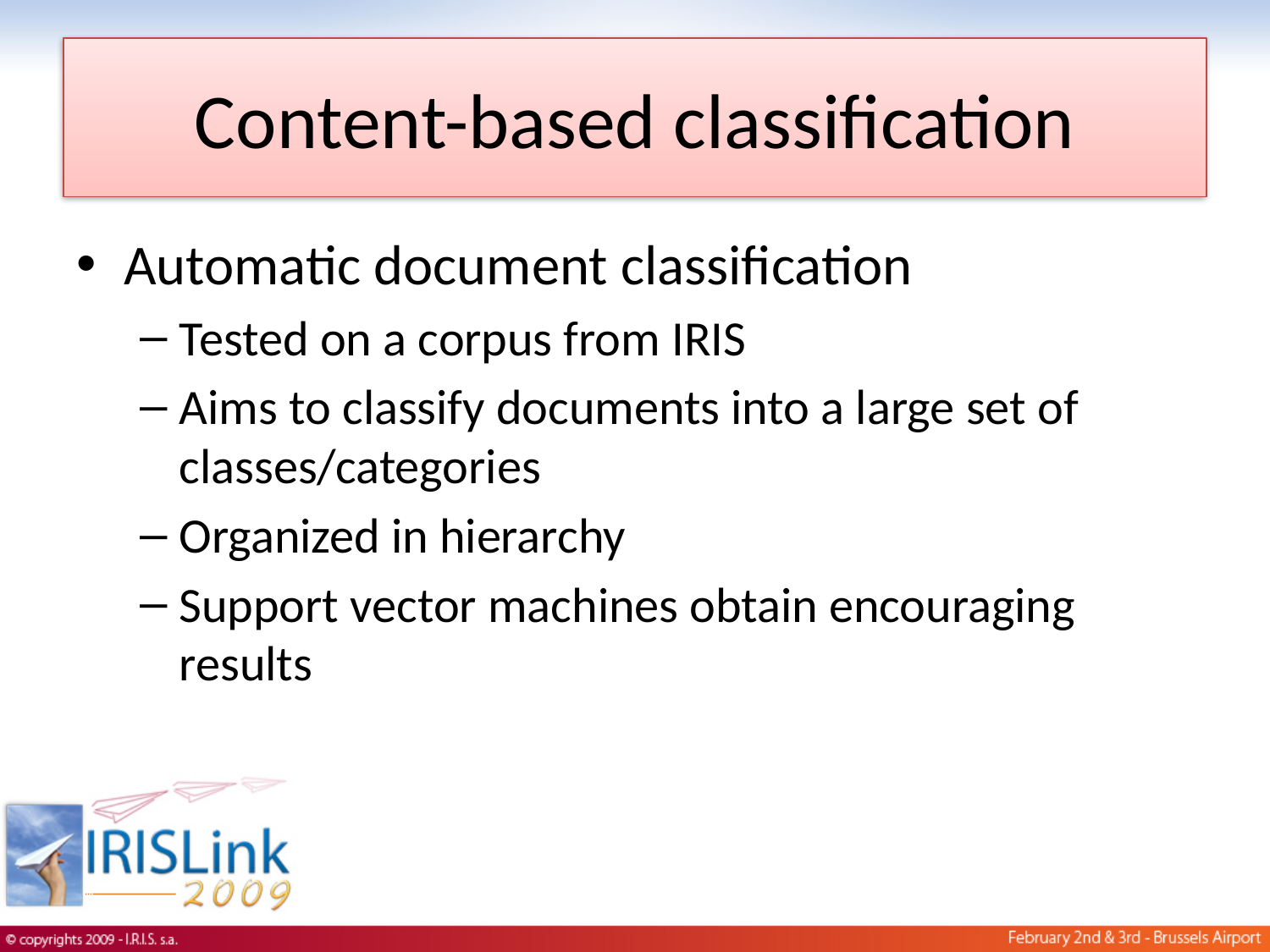

# Content-based classification
Automatic document classification
Tested on a corpus from IRIS
Aims to classify documents into a large set of classes/categories
Organized in hierarchy
Support vector machines obtain encouraging results